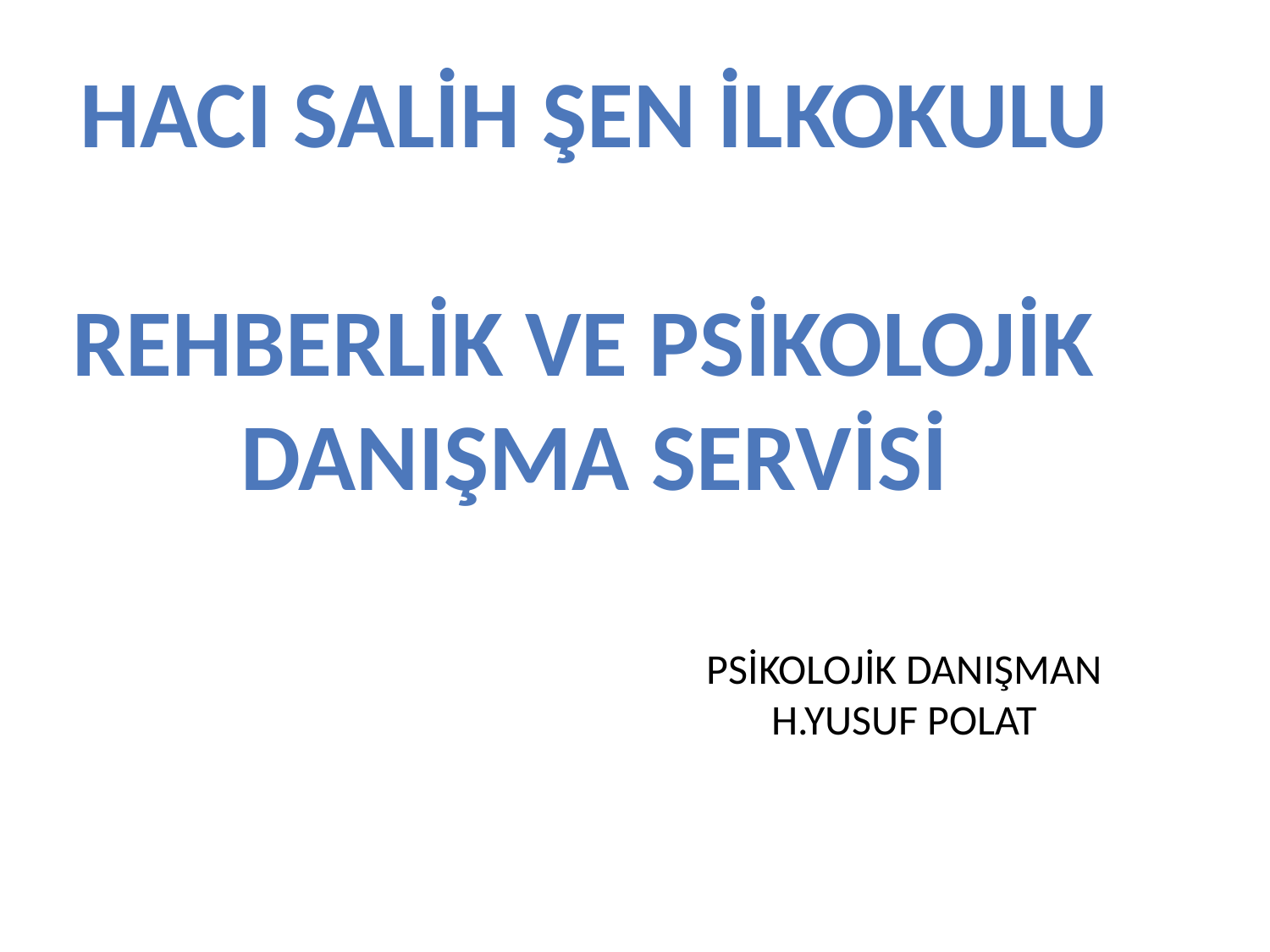

HACI SALİH ŞEN İLKOKULU

REHBERLİK VE PSİKOLOJİK
DANIŞMA SERVİSİ
PSİKOLOJİK DANIŞMAN
H.YUSUF POLAT